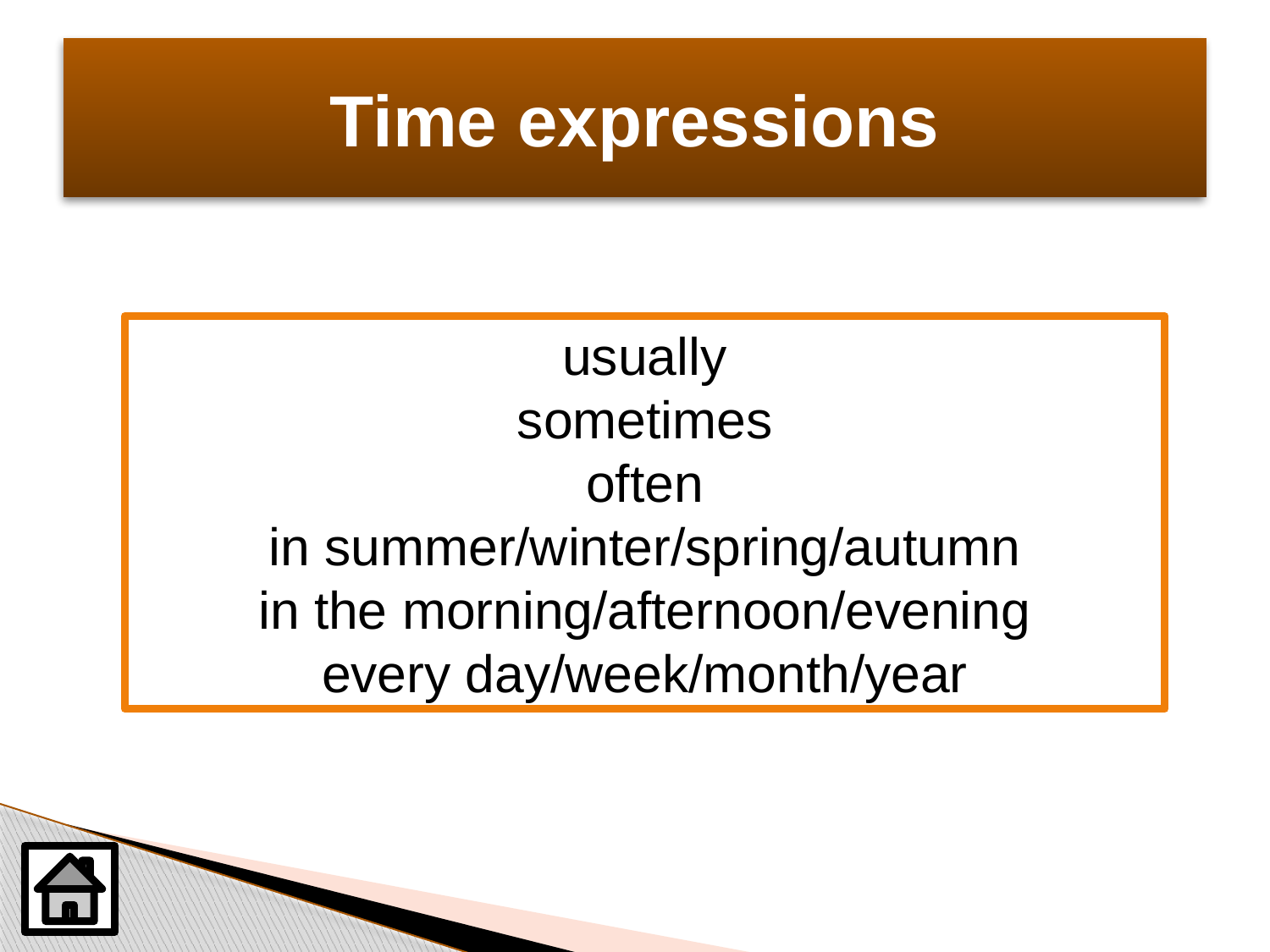

# Time expressions
usually
sometimes
often
in summer/winter/spring/autumn
in the morning/afternoon/evening
every day/week/month/year